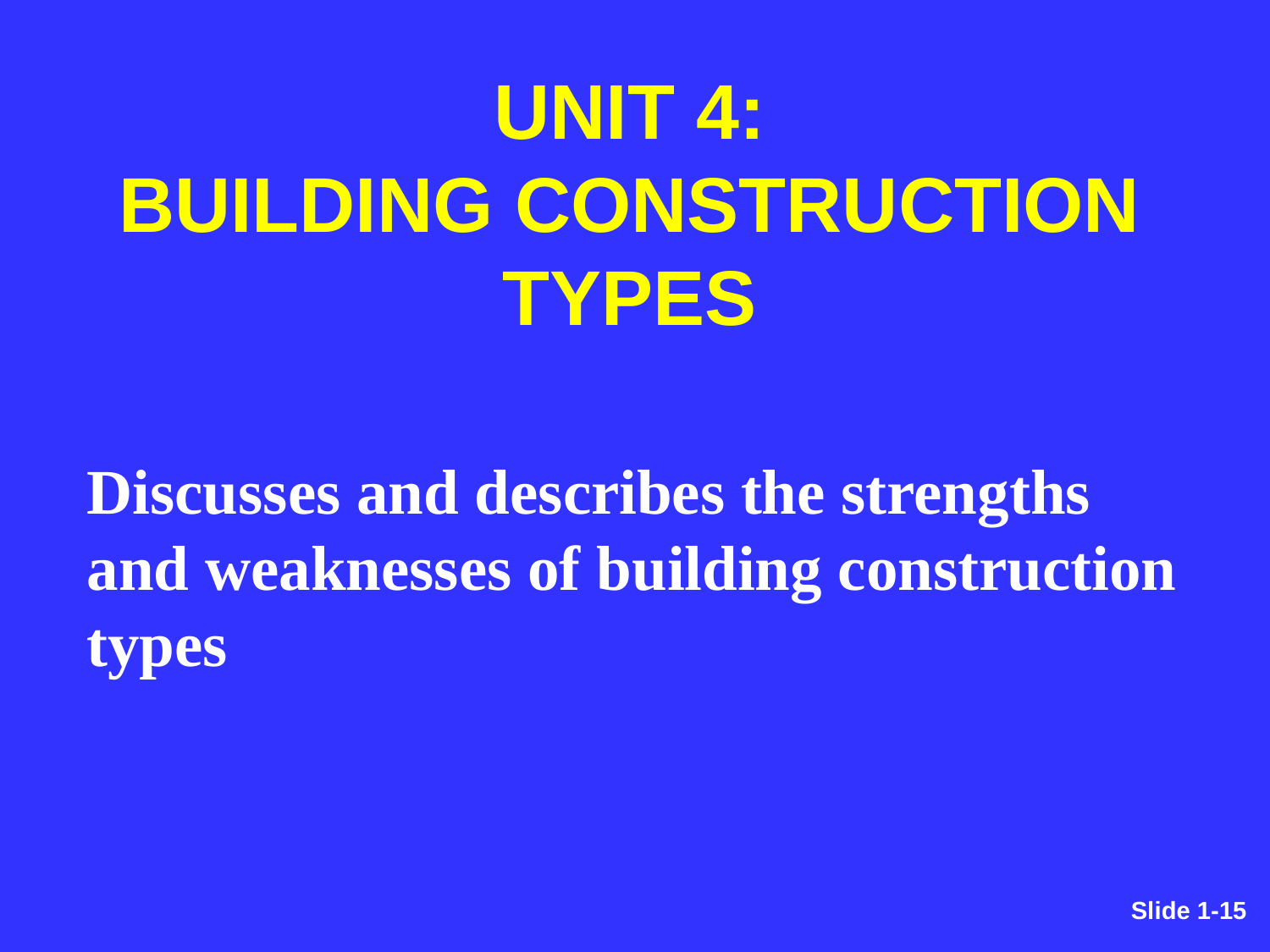

UNIT 4:
BUILDING CONSTRUCTION TYPES
Discusses and describes the strengths and weaknesses of building construction types
Slide 1-15